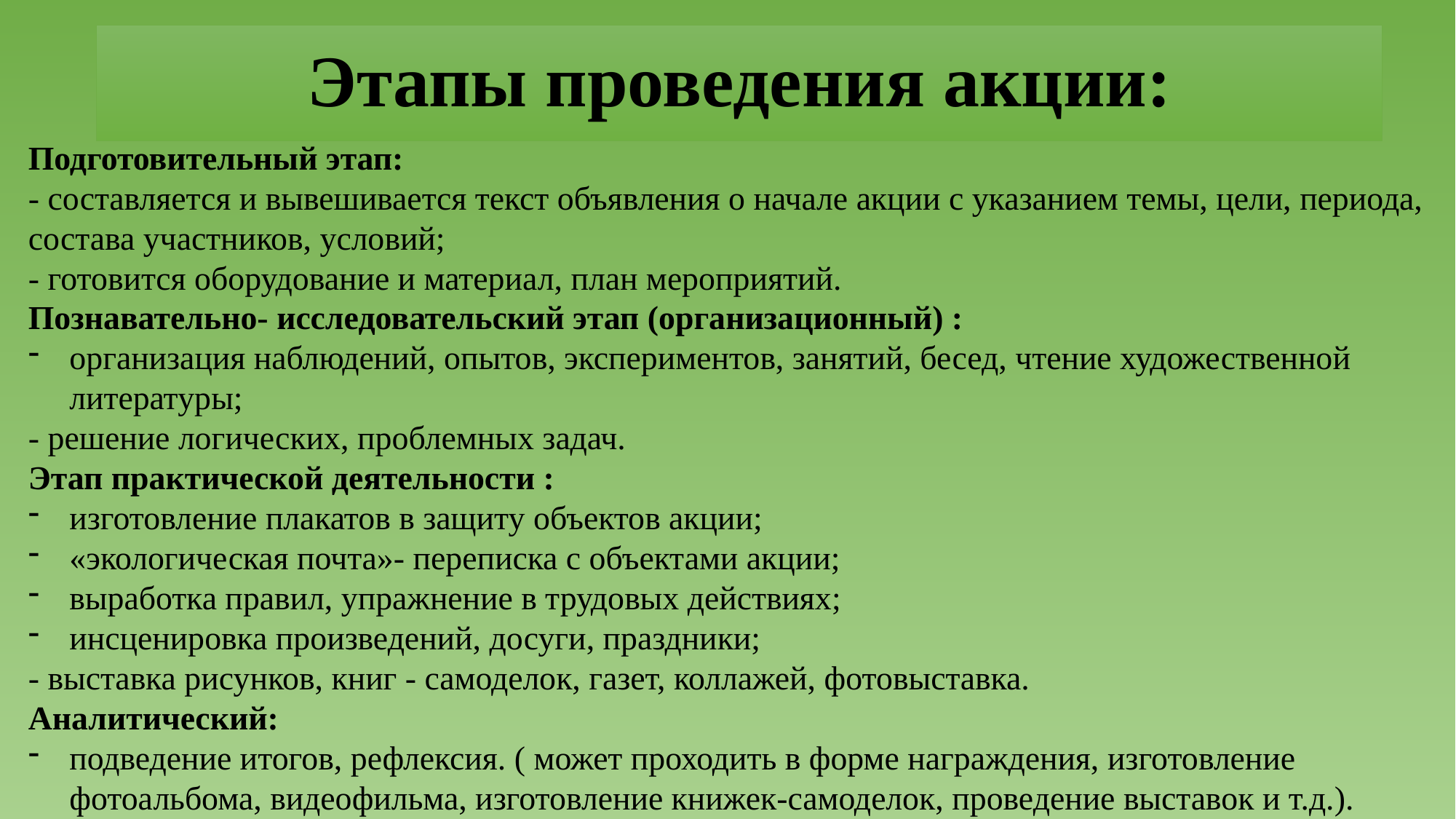

# Этапы проведения акции:
Подготовительный этап:
- составляется и вывешивается текст объявления о начале акции с указанием темы, цели, периода, состава участников, условий;
- готовится оборудование и материал, план мероприятий.
Познавательно- исследовательский этап (организационный) :
организация наблюдений, опытов, экспериментов, занятий, бесед, чтение художественной литературы;
- решение логических, проблемных задач.
Этап практической деятельности :
изготовление плакатов в защиту объектов акции;
«экологическая почта»- переписка с объектами акции;
выработка правил, упражнение в трудовых действиях;
инсценировка произведений, досуги, праздники;
- выставка рисунков, книг - самоделок, газет, коллажей, фотовыставка.
Аналитический:
подведение итогов, рефлексия. ( может проходить в форме награждения, изготовление фотоальбома, видеофильма, изготовление книжек-самоделок, проведение выставок и т.д.).